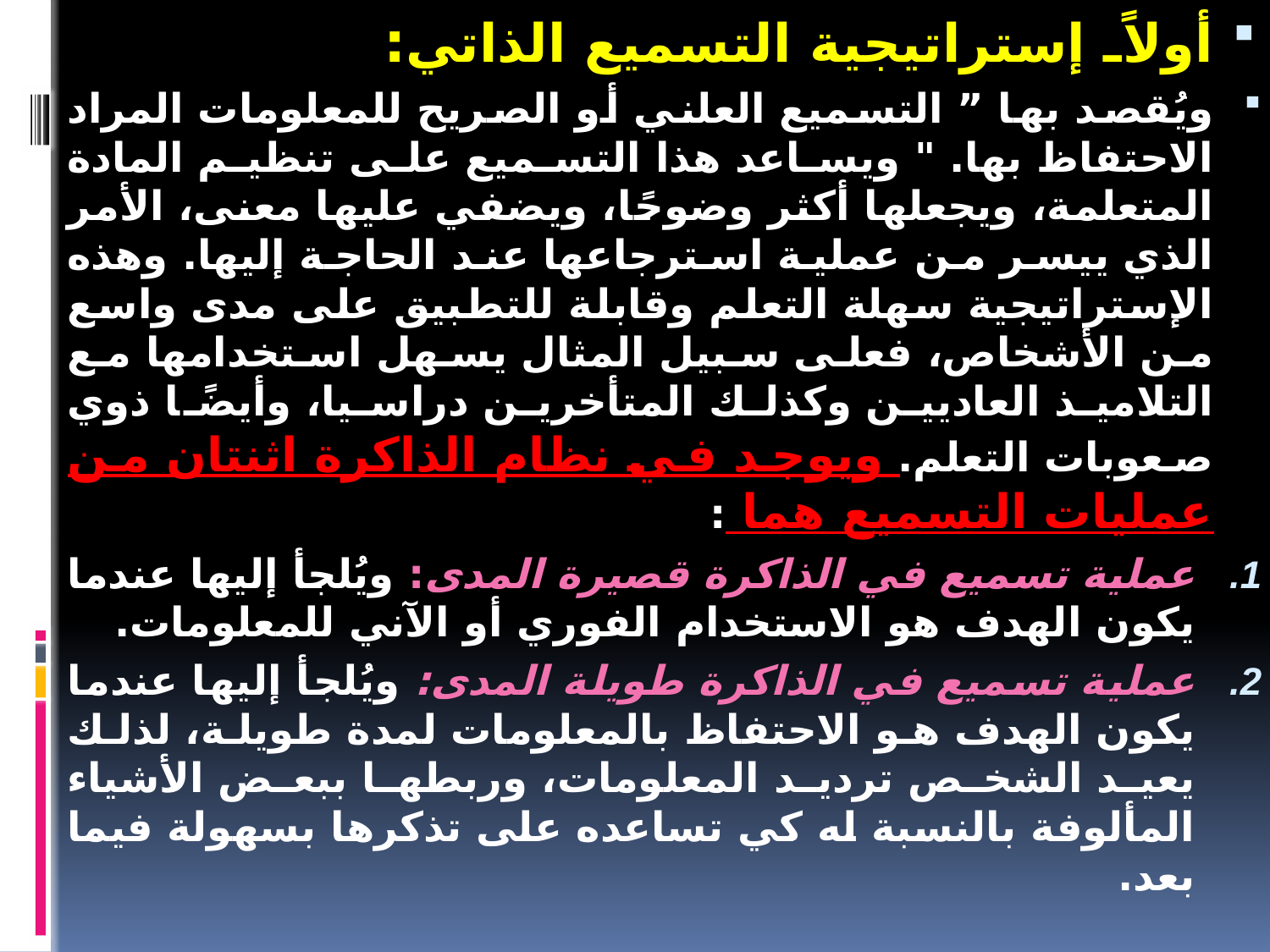

أولاًـ إستراتيجية التسميع الذاتي:
ويُقصد بها ” التسميع العلني أو الصريح للمعلومات المراد الاحتفاظ بها. " ويساعد هذا التسميع على تنظيم المادة المتعلمة، ويجعلها أكثر وضوحًا، ويضفي عليها معنى، الأمر الذي ييسر من عملية استرجاعها عند الحاجة إليها. وهذه الإستراتيجية سهلة التعلم وقابلة للتطبيق على مدى واسع من الأشخاص، فعلى سبيل المثال يسهل استخدامها مع التلاميذ العاديين وكذلك المتأخرين دراسيا، وأيضًا ذوي صعوبات التعلم. ويوجد في نظام الذاكرة اثنتان من عمليات التسميع هما :
عملية تسميع في الذاكرة قصيرة المدى: ويُلجأ إليها عندما يكون الهدف هو الاستخدام الفوري أو الآني للمعلومات.
عملية تسميع في الذاكرة طويلة المدى: ويُلجأ إليها عندما يكون الهدف هو الاحتفاظ بالمعلومات لمدة طويلة، لذلك يعيد الشخص ترديد المعلومات، وربطها ببعض الأشياء المألوفة بالنسبة له كي تساعده على تذكرها بسهولة فيما بعد.